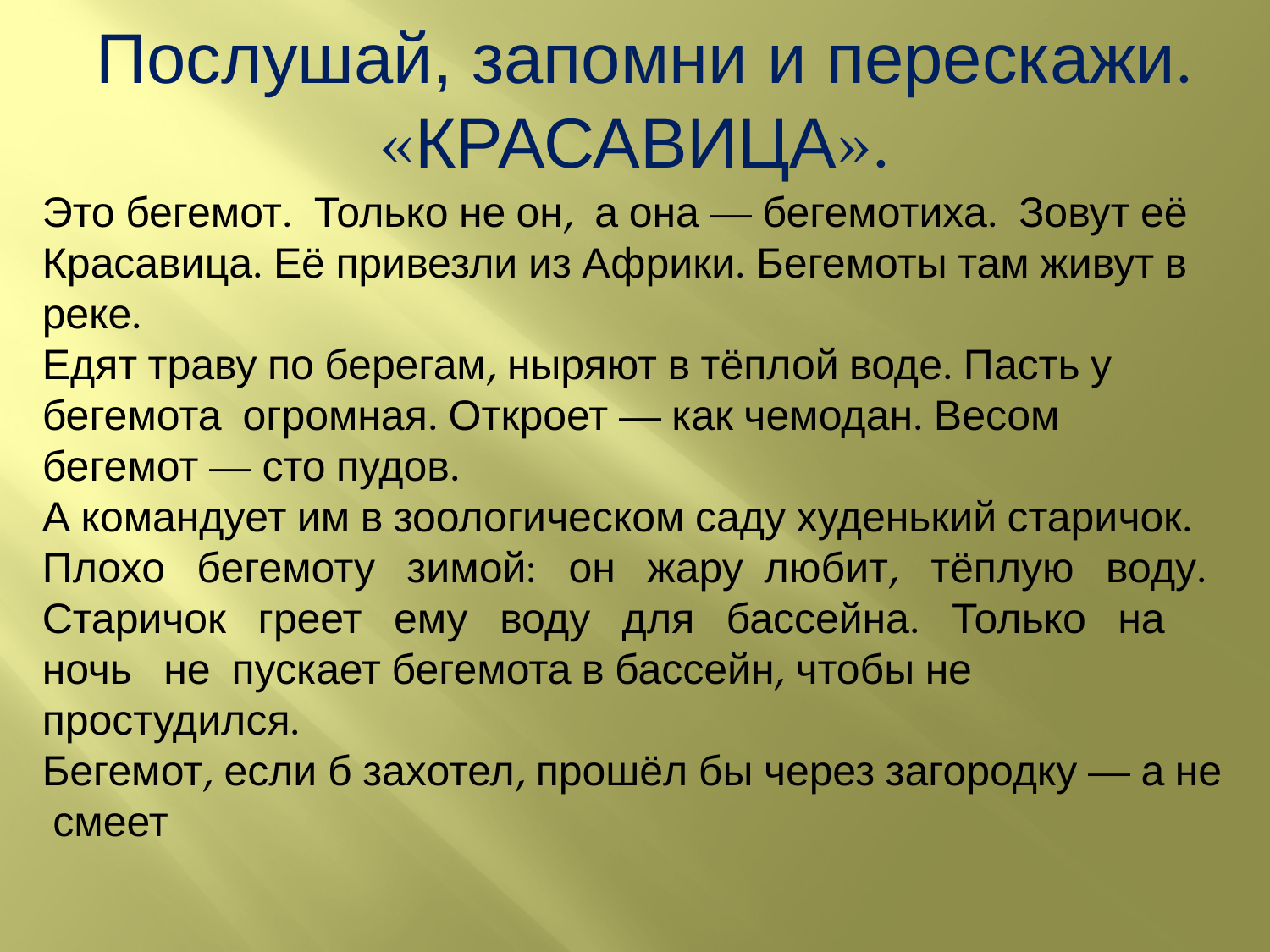

Послушай, запомни и перескажи. «КРАСАВИЦА».
Это бегемот.  Только не он,  а она — бегемотиха.  Зовут её  Красавица. Её привезли из Африки. Бегемоты там живут в реке.
Едят траву по берегам, ныряют в тёплой воде. Пасть у бегемота  огромная. Откроет — как чемодан. Весом бегемот — сто пудов.
А командует им в зоологическом саду худенький старичок.  Плохо   бегемоту   зимой:   он   жару  любит,   тёплую   воду.
Старичок   греет   ему   воду   для   бассейна.   Только   на   ночь   не  пускает бегемота в бассейн, чтобы не простудился.
Бегемот, если б захотел, прошёл бы через загородку — а не  смеет